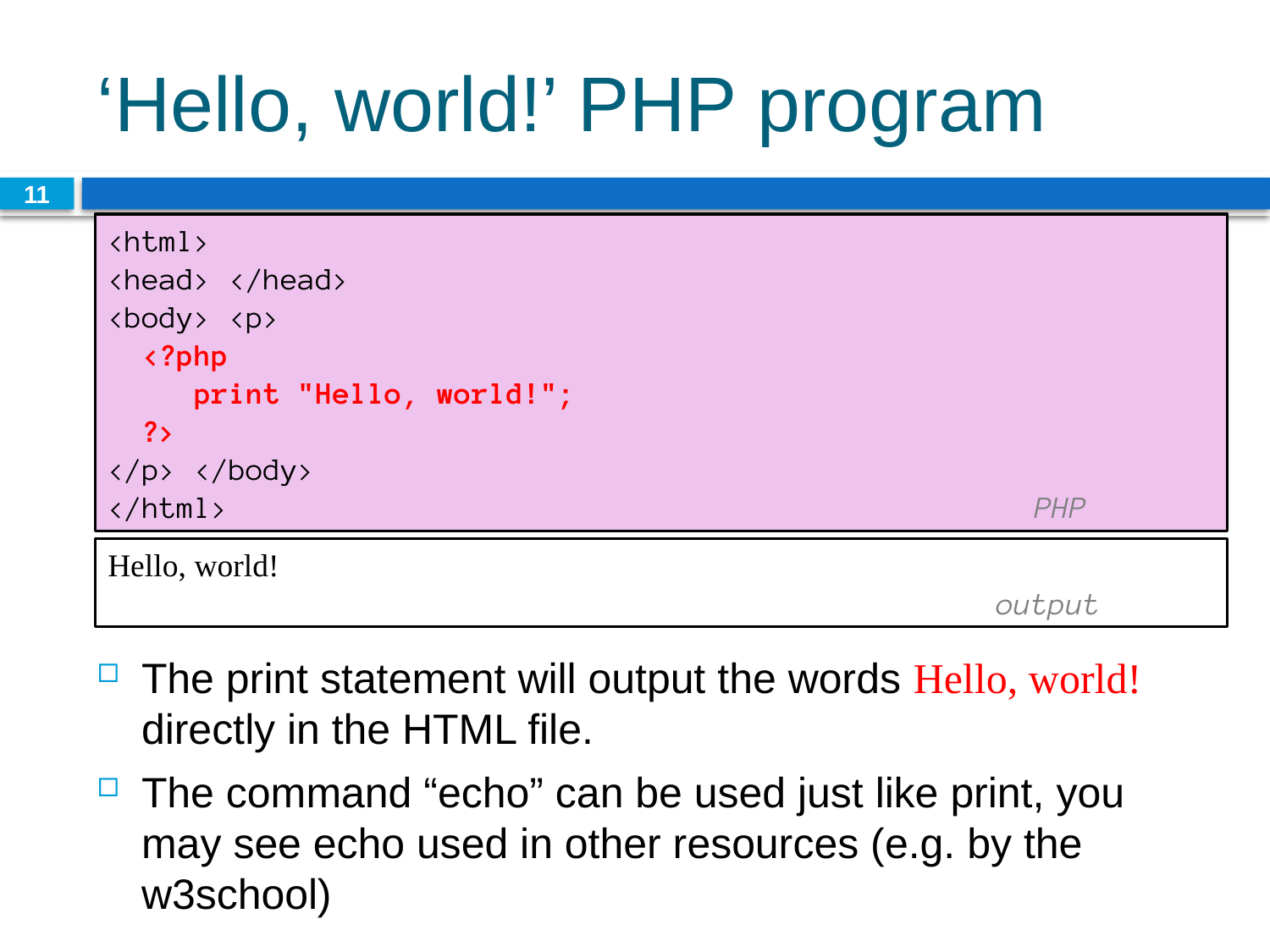

# ‘Hello, world!’ PHP program
11
<html>
<head> </head>
<body> <p>
  <?php
     print "Hello, world!";
  ?>
</p> </body>
</html>					  		  PHP
Hello, world!
							output
The print statement will output the words Hello, world! directly in the HTML file.
The command “echo” can be used just like print, you may see echo used in other resources (e.g. by the w3school)